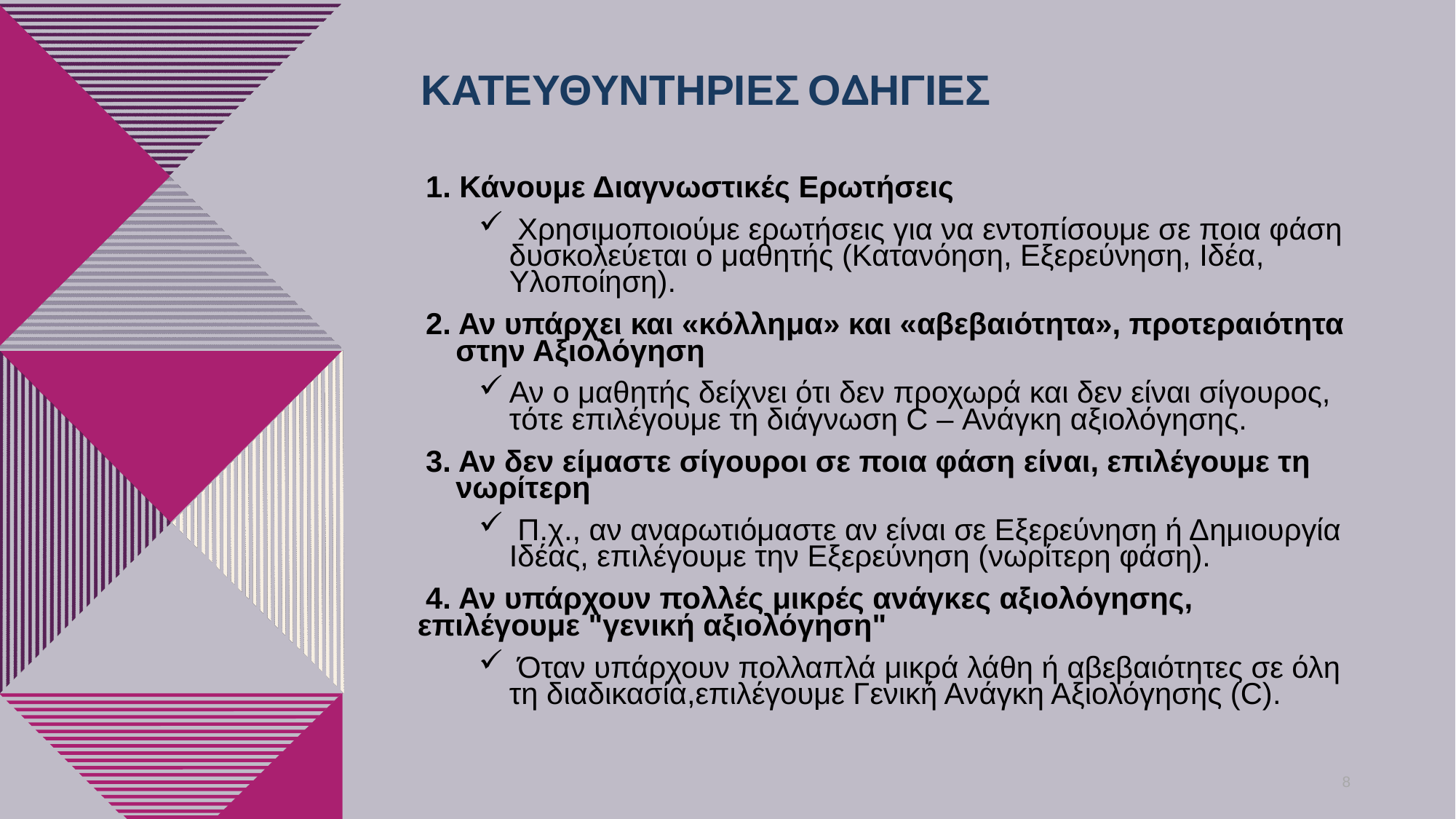

# Κατευθυντηριες ΟδηγΙες
 1. Κάνουμε Διαγνωστικές Ερωτήσεις
 Χρησιμοποιούμε ερωτήσεις για να εντοπίσουμε σε ποια φάση δυσκολεύεται ο μαθητής (Κατανόηση, Εξερεύνηση, Ιδέα, Υλοποίηση).
 2. Αν υπάρχει και «κόλλημα» και «αβεβαιότητα», προτεραιότητα στην Αξιολόγηση
Αν ο μαθητής δείχνει ότι δεν προχωρά και δεν είναι σίγουρος,
τότε επιλέγουμε τη διάγνωση C – Ανάγκη αξιολόγησης.
 3. Αν δεν είμαστε σίγουροι σε ποια φάση είναι, επιλέγουμε τη νωρίτερη
 Π.χ., αν αναρωτιόμαστε αν είναι σε Εξερεύνηση ή Δημιουργία Ιδέας, επιλέγουμε την Εξερεύνηση (νωρίτερη φάση).
 4. Αν υπάρχουν πολλές μικρές ανάγκες αξιολόγησης, επιλέγουμε "γενική αξιολόγηση"
 Όταν υπάρχουν πολλαπλά μικρά λάθη ή αβεβαιότητες σε όλη τη διαδικασία,επιλέγουμε Γενική Ανάγκη Αξιολόγησης (C).

8